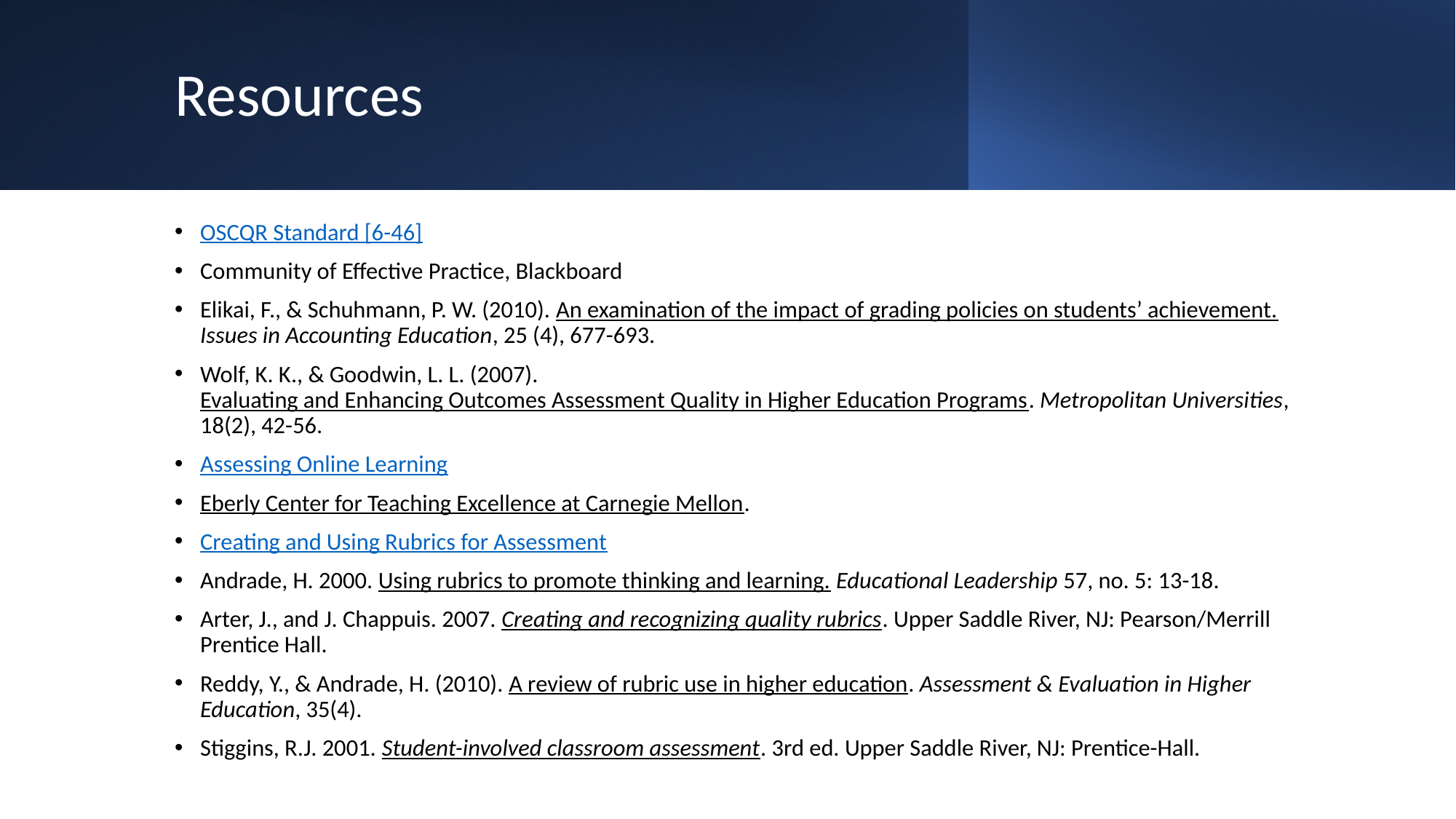

# Resources
OSCQR Standard [6-46]
Community of Effective Practice, Blackboard
Elikai, F., & Schuhmann, P. W. (2010). An examination of the impact of grading policies on students’ achievement. Issues in Accounting Education, 25 (4), 677-693.
Wolf, K. K., & Goodwin, L. L. (2007). Evaluating and Enhancing Outcomes Assessment Quality in Higher Education Programs. Metropolitan Universities, 18(2), 42-56.
Assessing Online Learning
Eberly Center for Teaching Excellence at Carnegie Mellon.
Creating and Using Rubrics for Assessment
Andrade, H. 2000. Using rubrics to promote thinking and learning. Educational Leadership 57, no. 5: 13-18.
Arter, J., and J. Chappuis. 2007. Creating and recognizing quality rubrics. Upper Saddle River, NJ: Pearson/Merrill Prentice Hall.
Reddy, Y., & Andrade, H. (2010). A review of rubric use in higher education. Assessment & Evaluation in Higher Education, 35(4).
Stiggins, R.J. 2001. Student-involved classroom assessment. 3rd ed. Upper Saddle River, NJ: Prentice-Hall.